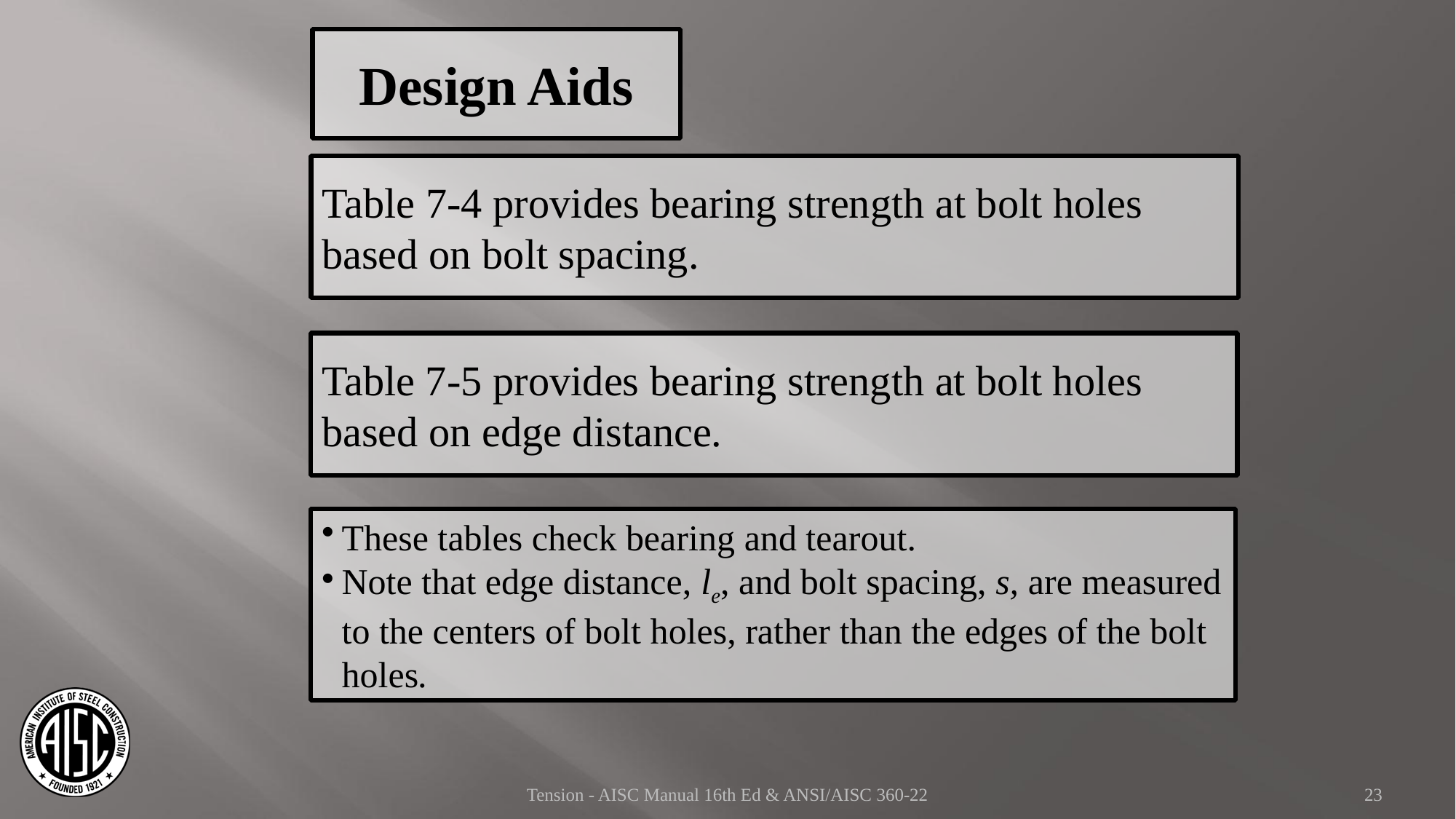

Design Aids
Table 7-4 provides bearing strength at bolt holes based on bolt spacing.
Table 7-5 provides bearing strength at bolt holes based on edge distance.
These tables check bearing and tearout.
Note that edge distance, le, and bolt spacing, s, are measured to the centers of bolt holes, rather than the edges of the bolt holes.
Tension - AISC Manual 16th Ed & ANSI/AISC 360-22
23